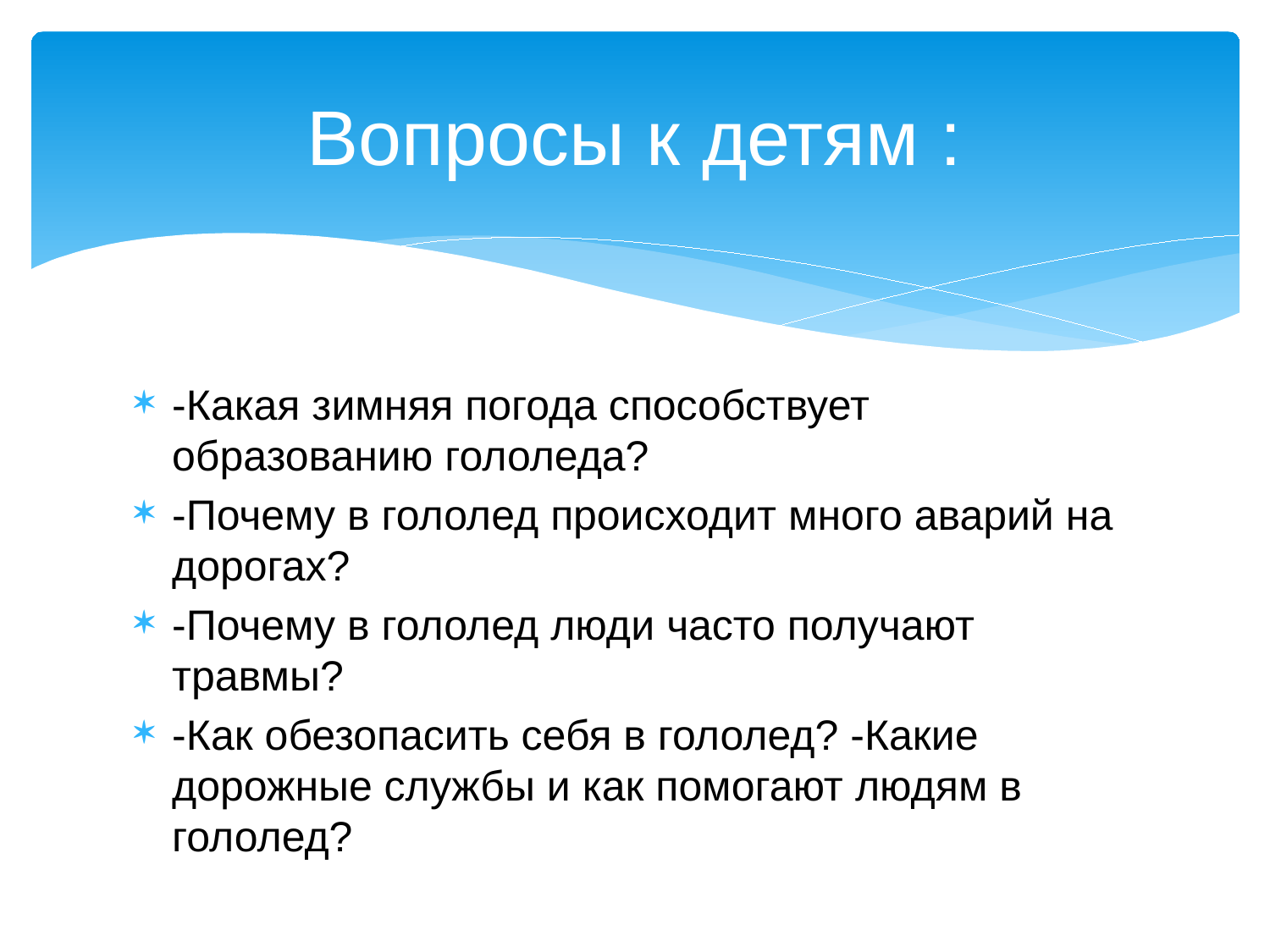

# Вопросы к детям :
-Какая зимняя погода способствует образованию гололеда?
-Почему в гололед происходит много аварий на дорогах?
-Почему в гололед люди часто получают травмы?
-Как обезопасить себя в гололед? -Какие дорожные службы и как помогают людям в гололед?